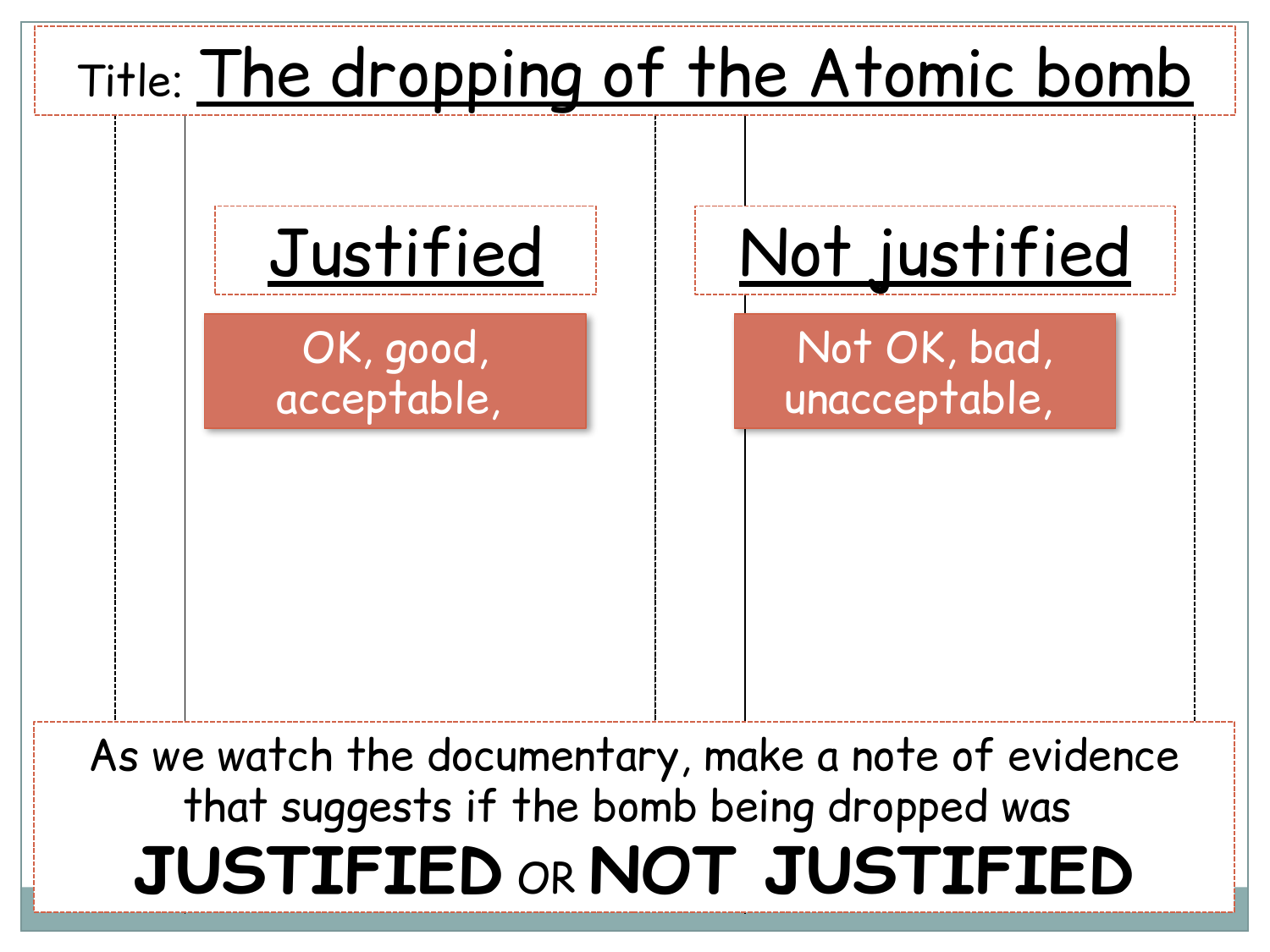

Title: The dropping of the Atomic bomb

Not justified
Justified
OK, good, acceptable,
Not OK, bad, unacceptable,
As we watch the documentary, make a note of evidence that suggests if the bomb being dropped was
JUSTIFIED OR NOT JUSTIFIED